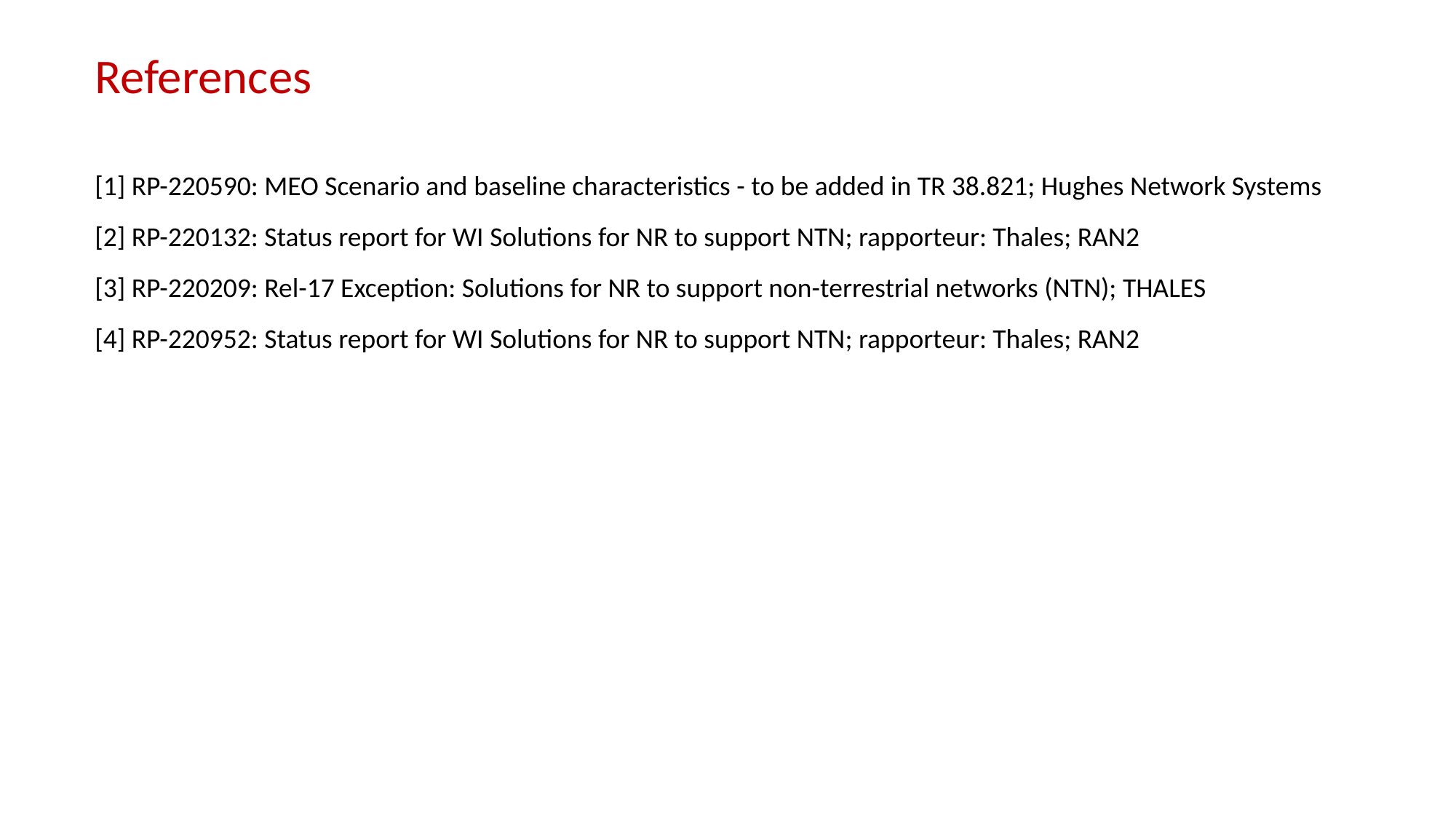

# References
[1] RP-220590: MEO Scenario and baseline characteristics - to be added in TR 38.821; Hughes Network Systems
[2] RP-220132: Status report for WI Solutions for NR to support NTN; rapporteur: Thales; RAN2
[3] RP-220209: Rel-17 Exception: Solutions for NR to support non-terrestrial networks (NTN); THALES
[4] RP-220952: Status report for WI Solutions for NR to support NTN; rapporteur: Thales; RAN2